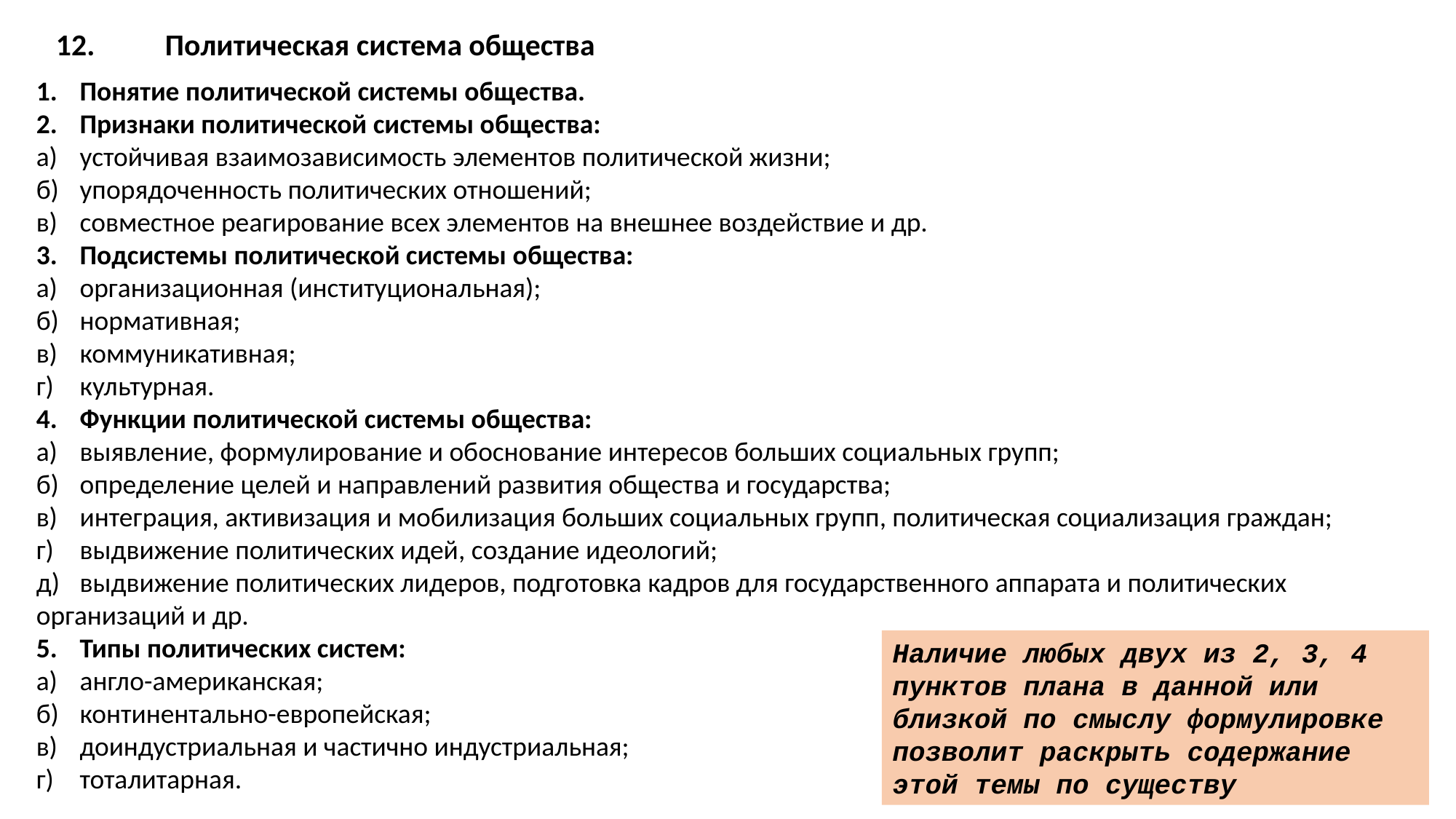

12.	Политическая система общества
1.	Понятие политической системы общества.
2.	Признаки политической системы общества:
а)	устойчивая взаимозависимость элементов политической жизни;
б)	упорядоченность политических отношений;
в)	совместное реагирование всех элементов на внешнее воздействие и др.
3.	Подсистемы политической системы общества:
а)	организационная (институциональная);
б)	нормативная;
в)	коммуникативная;
г)	культурная.
4.	Функции политической системы общества:
а)	выявление, формулирование и обоснование интересов больших социальных групп;
б)	определение целей и направлений развития общества и государства;
в)	интеграция, активизация и мобилизация больших социальных групп, политическая социализация граждан;
г)	выдвижение политических идей, создание идеологий;
д)	выдвижение политических лидеров, подготовка кадров для государственного аппарата и политических организаций и др.
5.	Типы политических систем:
а)	англо-американская;
б)	континентально-европейская;
в)	доиндустриальная и частично индустриальная;
г)	тоталитарная.
Наличие любых двух из 2, 3, 4  пунктов плана в данной или близкой по смыслу формулировке позволит раскрыть содержание этой темы по существу